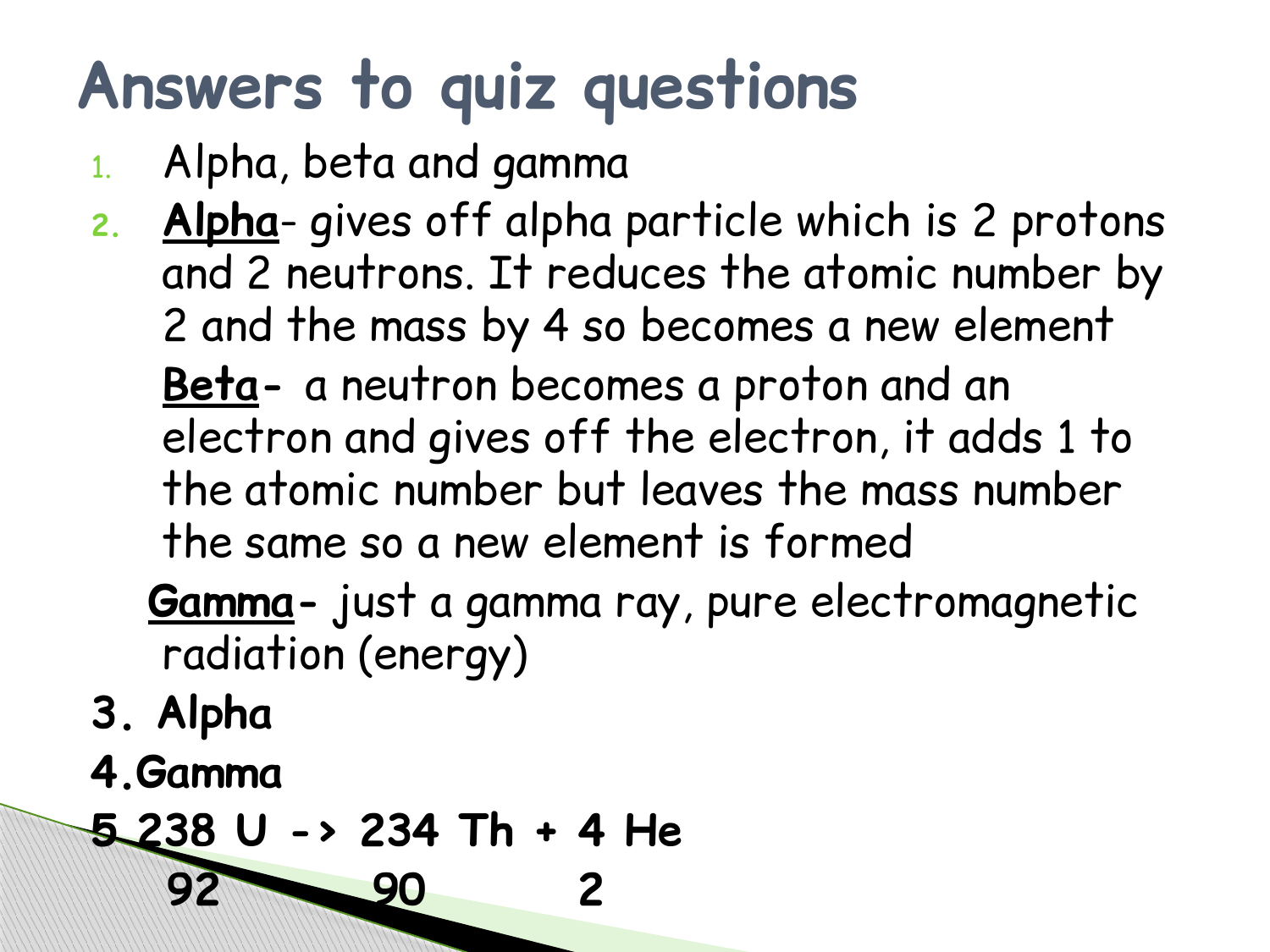

# Answers to quiz questions
Alpha, beta and gamma
Alpha- gives off alpha particle which is 2 protons and 2 neutrons. It reduces the atomic number by 2 and the mass by 4 so becomes a new element
	Beta- a neutron becomes a proton and an electron and gives off the electron, it adds 1 to the atomic number but leaves the mass number the same so a new element is formed
   Gamma- just a gamma ray, pure electromagnetic radiation (energy)
3. Alpha
4.Gamma
5 238 U -> 234 Th + 4 He
    92        90        2